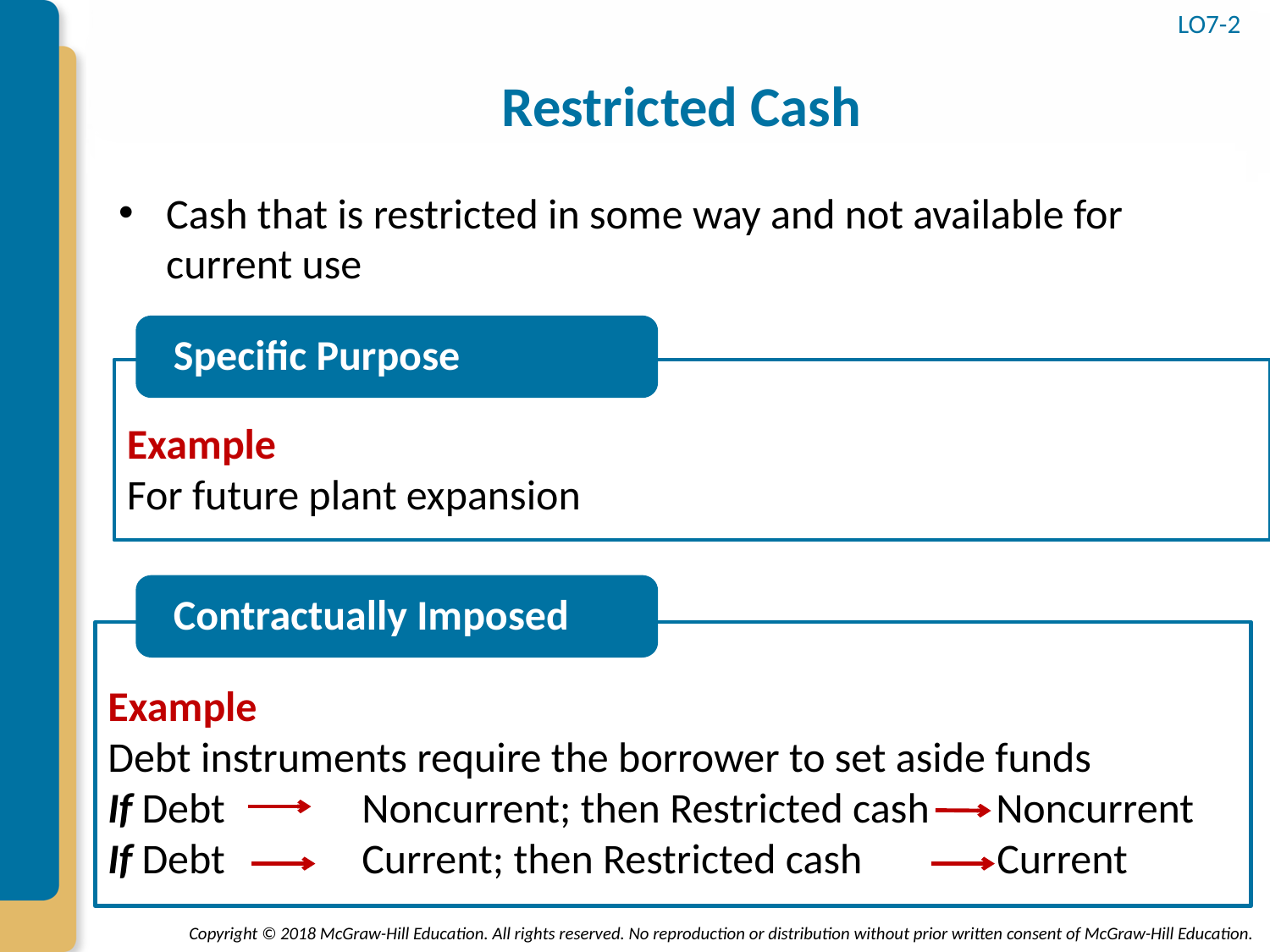

# Restricted Cash
LO7-2
Cash that is restricted in some way and not available for current use
Specific Purpose

Example
For future plant expansion
Contractually Imposed

Example
Debt instruments require the borrower to set aside funds
If Debt         	Noncurrent; then Restricted cash       Noncurrent
If Debt         	Current; then Restricted cash           	Current